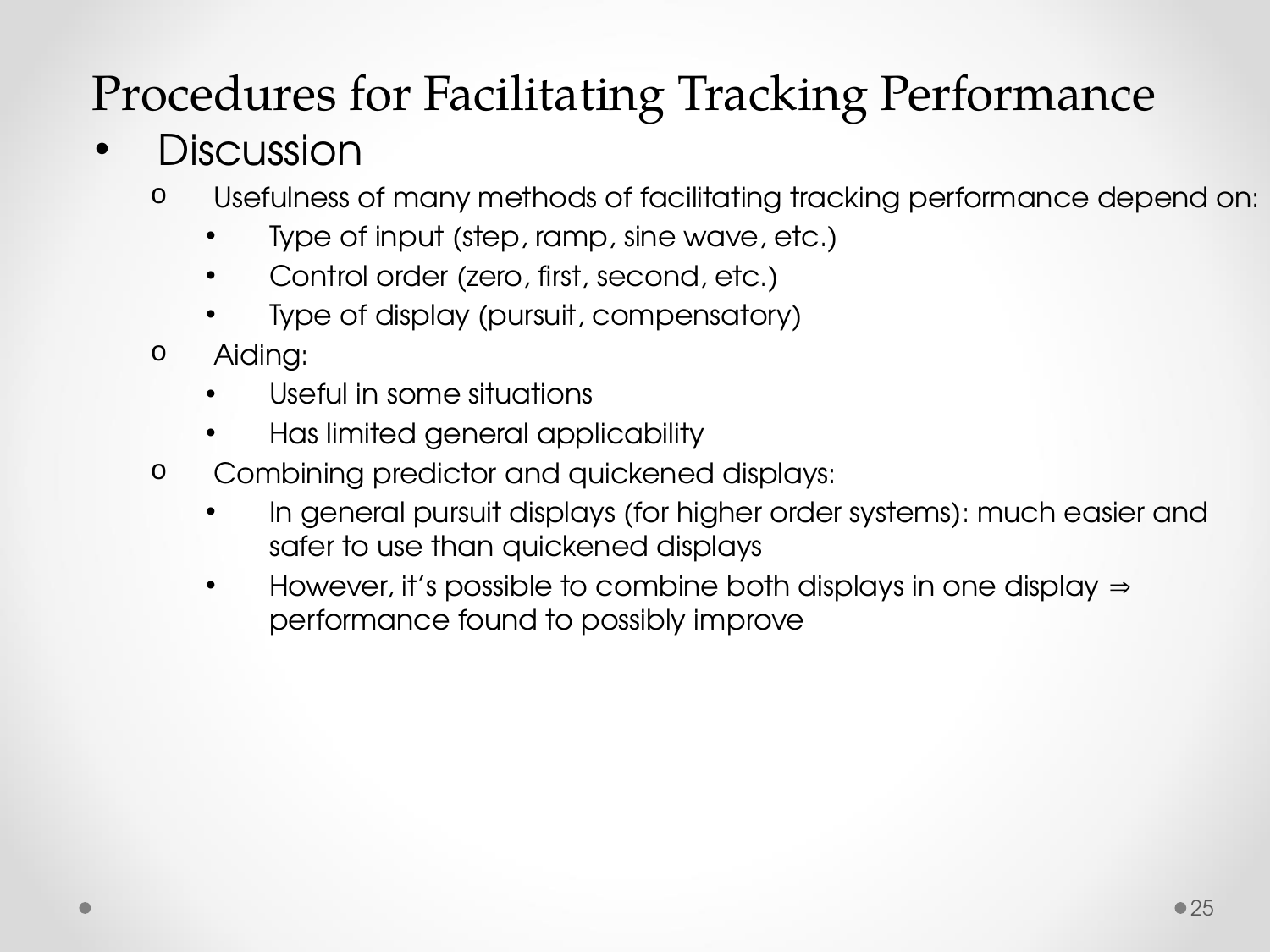

# Procedures for Facilitating Tracking Performance

Discussion
Usefulness of many methods of facilitating tracking performance depend on:
Type of input (step, ramp, sine wave, etc.)
Control order (zero, first, second, etc.)
Type of display (pursuit, compensatory)
Aiding:
Useful in some situations
Has limited general applicability
Combining predictor and quickened displays:
In general pursuit displays (for higher order systems): much easier and safer to use than quickened displays
However, it’s possible to combine both displays in one display ⇒ performance found to possibly improve
25